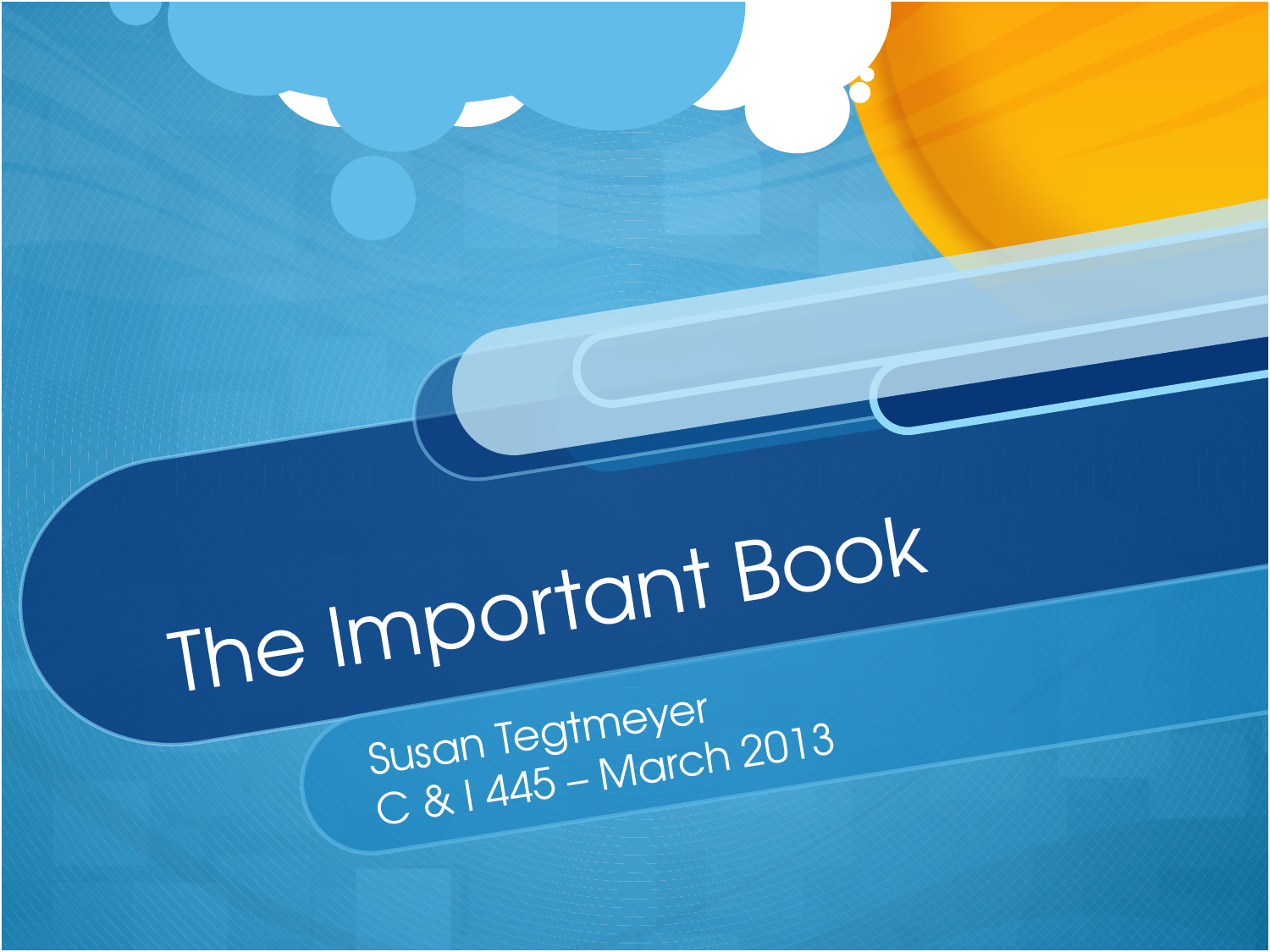

# The Important Book
Susan Tegtmeyer
C & I 445 – March 2013